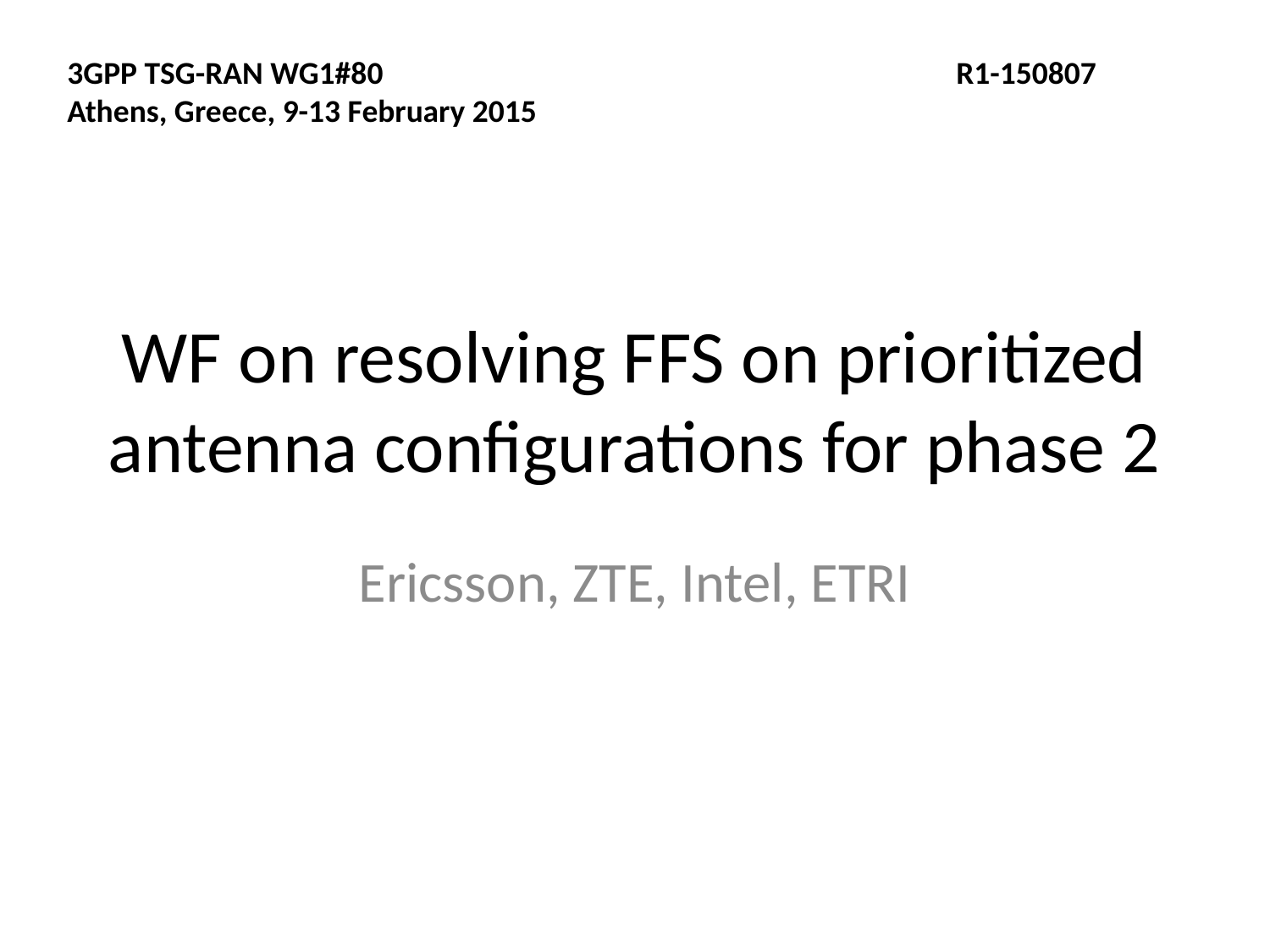

3GPP TSG-RAN WG1#80					R1-150807
Athens, Greece, 9-13 February 2015

# WF on resolving FFS on prioritized antenna configurations for phase 2
Ericsson, ZTE, Intel, ETRI